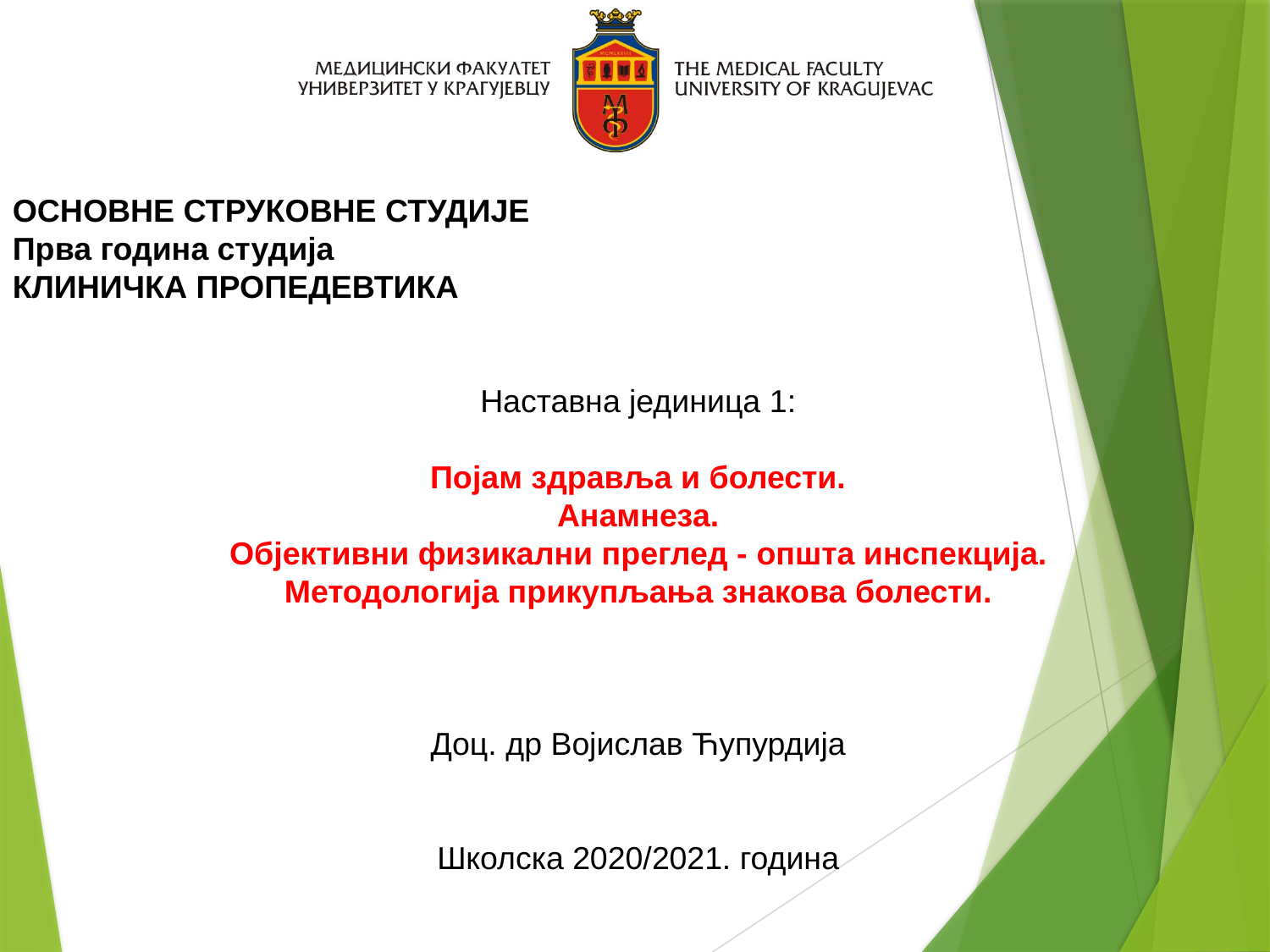

ОСНОВНЕ СТРУКОВНЕ СТУДИЈЕ
Прва година студија
КЛИНИЧКА ПРОПЕДЕВТИКА

Наставна јединица 1:

Појам здравља и болести.
Aнамнеза.
Објективни физикални преглед - општа инспекција.
Методологија прикупљања знакова болести.

Доц. др Војислав Ћупурдија

Школска 2020/2021. година